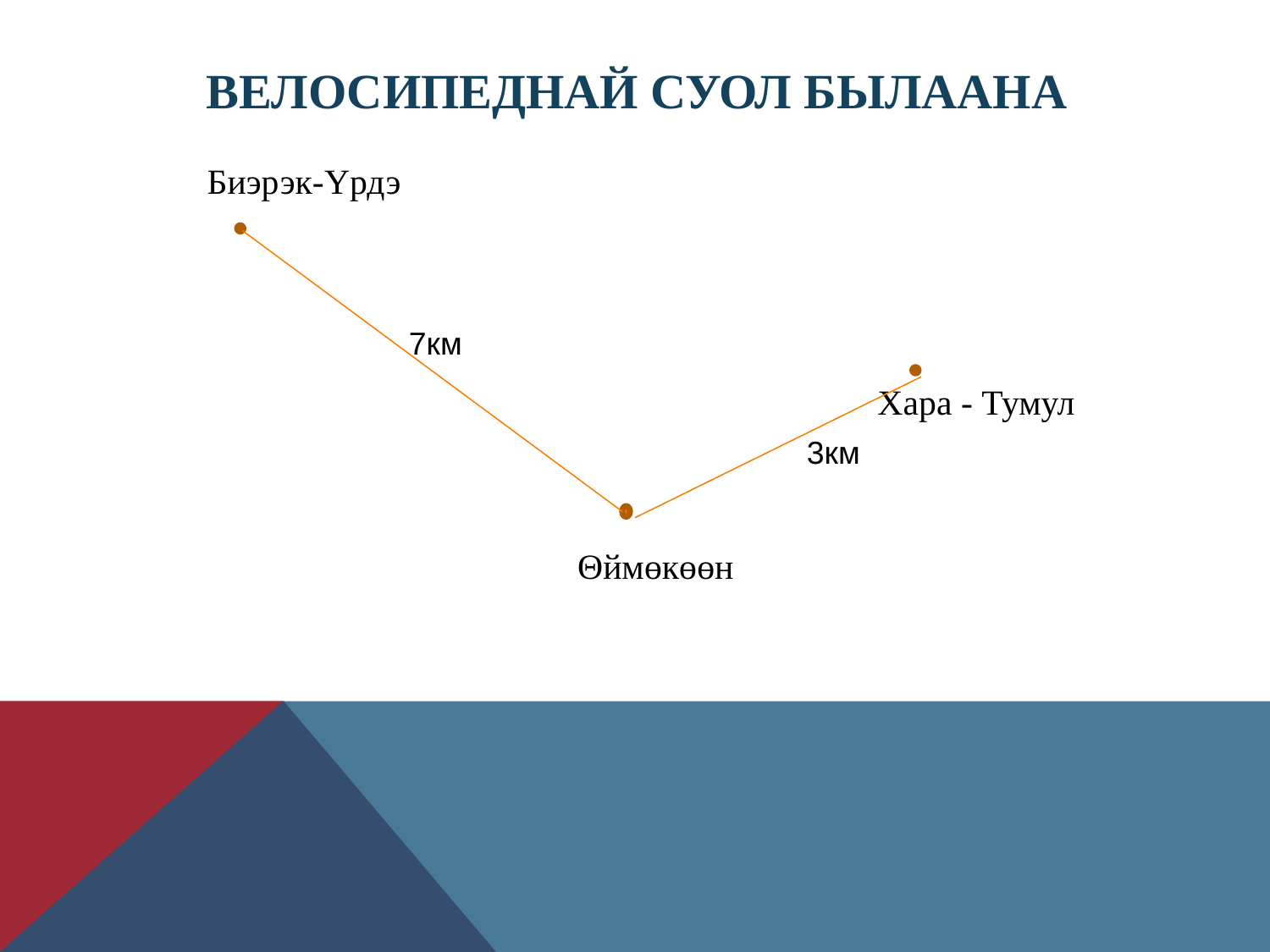

# ВЕЛОСИПЕДНАЙ СУОЛ былаана
         Биэрэк-Үрдэ

 7км

Хара - Тумул
3км

Θймөкөөн